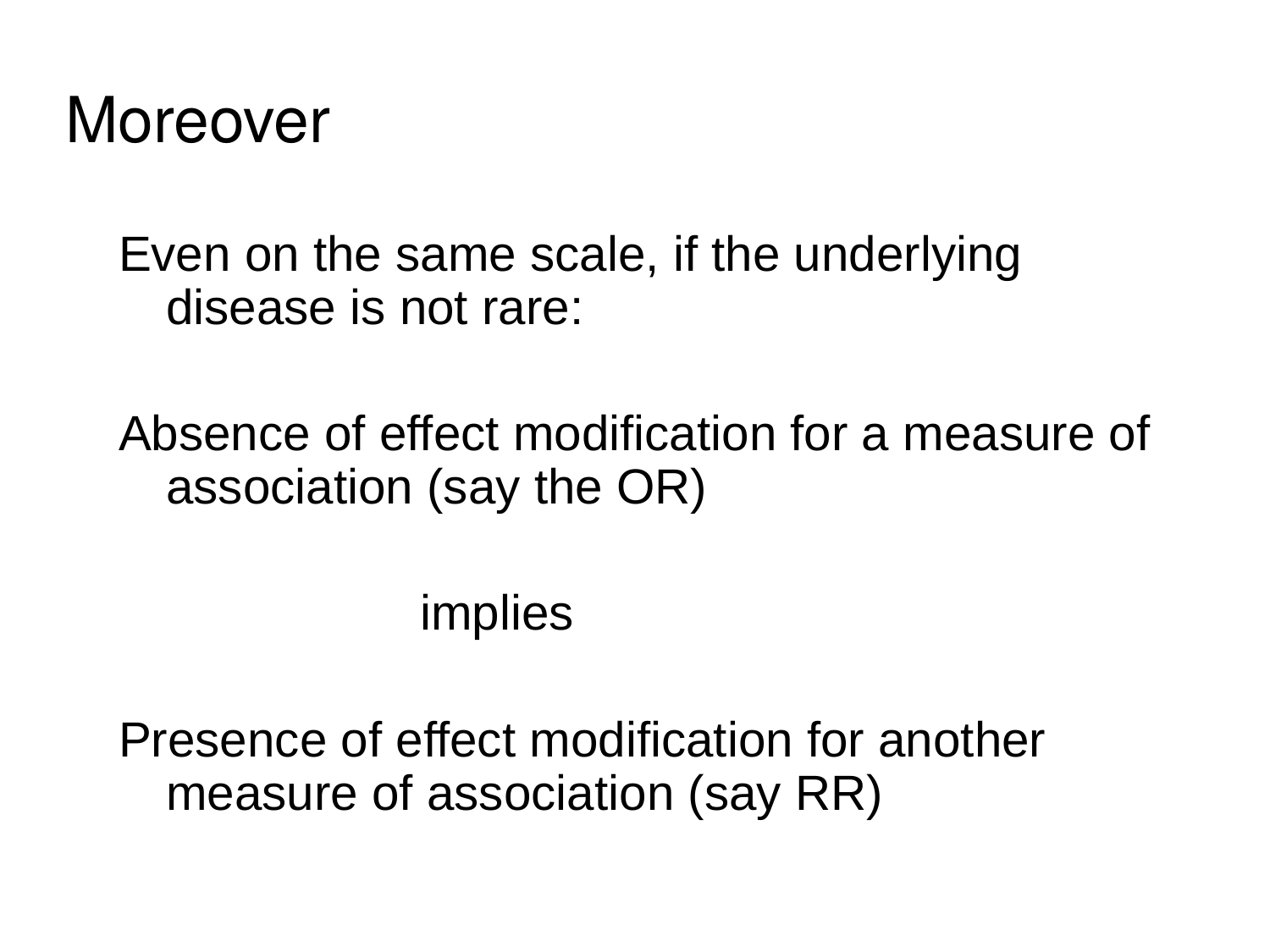

# Moreover
Even on the same scale, if the underlying disease is not rare:

Absence of effect modification for a measure of association (say the OR)

			implies

Presence of effect modification for another measure of association (say RR)